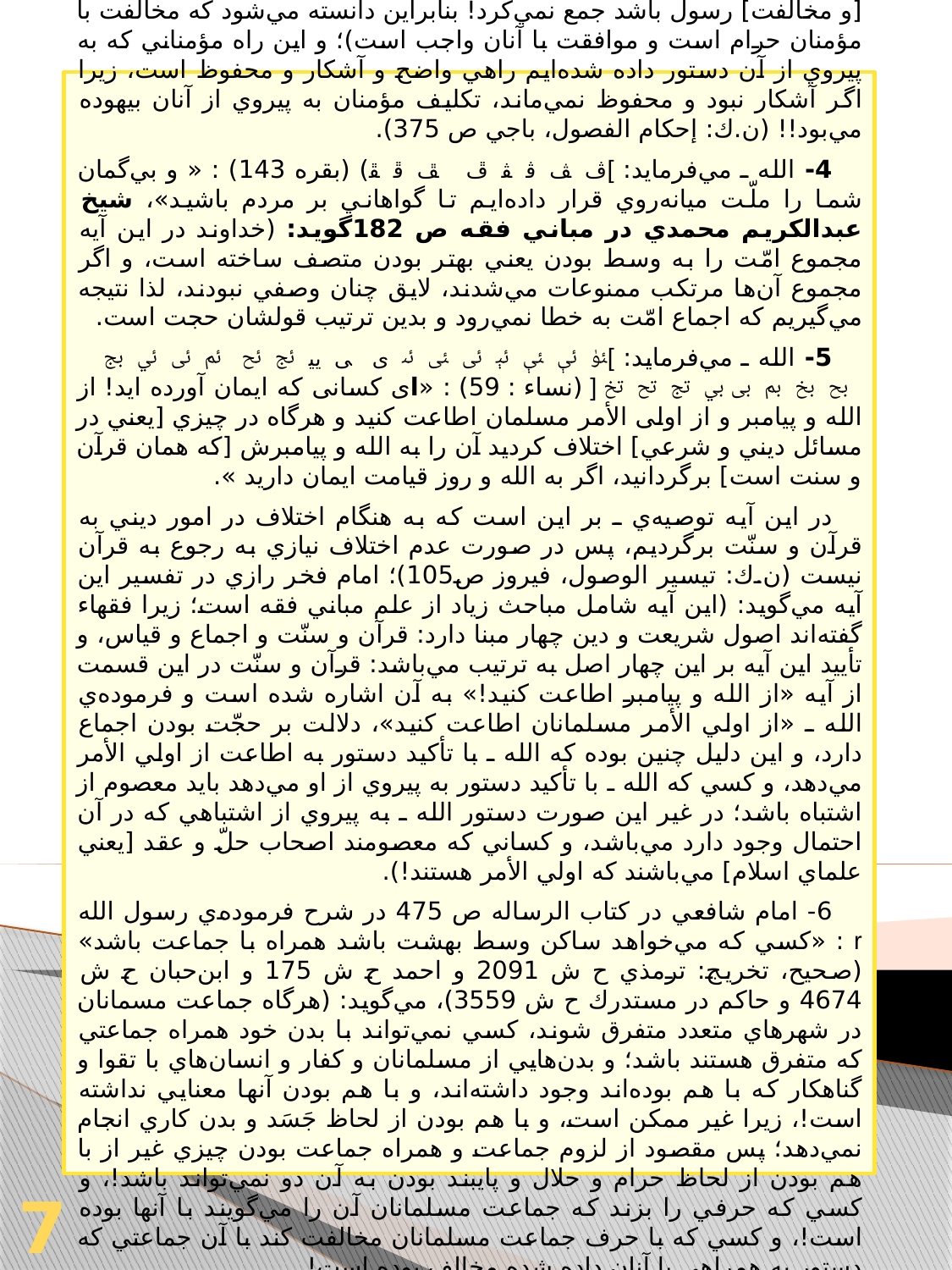

شيخ عبدالكريم محمدي در مباني فقه ص 182 گويد: (خداي متعال در اين آيه، مخالف راه رسول الله، و پيرو غير راه مؤمنان را به يك عقوبت تهديد كرده است، و اگر پيروي راه غير مؤمنان مباح بود، با ممنوع كه مشاقّه [و مخالفت] رسول باشد جمع نمي‌كرد! بنابراين دانسته مي‌شود كه مخالفت با مؤمنان حرام است و موافقت با آنان واجب است)؛ و اين راه مؤمناني كه به پيروي از آن دستور داده شده‌ايم راهي واضح و آشكار و محفوظ است، زيرا اگر آشكار نبود و محفوظ نمي‌ماند، تكليف مؤمنان به پيروي از آنان بيهوده مي‌بود!! (ن.ك: إحكام الفصول، باجي ص 375).
4- الله ـ مي‌فرمايد: ]ﭪ  ﭫ  ﭬ  ﭭ  ﭮ    ﭯ  ﭰ  ﭱ) (بقره 143) : « و بي‌گمان شما را ملّت ميانه‌روي قرار داده‌ايم تا گواهاني بر مردم باشيد»، شيخ عبدالكريم محمدي در مباني فقه ص 182گويد: (خداوند در اين آيه مجموع امّت را به وسط بودن يعني بهتر بودن متصف ساخته است، و اگر مجموع آن‌ها مرتكب ممنوعات مي‌شدند، لايق چنان وصفي نبودند، لذا نتيجه مي‌گيريم كه اجماع امّت به خطا نمي‌رود و بدين ترتيب قولشان حجت است.
5- الله ـ مي‌فرمايد: ]ﯵ  ﯶ  ﯷ  ﯸ  ﯹ  ﯺ  ﯻ  ﯼ   ﯽ  ﯾﯿ  ﰀ  ﰁ   ﰂ  ﰃ  ﰄ  ﰅ       ﰆ  ﰇ  ﰈ  ﰉ ﰊ  ﰋ  ﰌ  ﰍ [ (نساء : 59) : «ای کسانی که ایمان آورده اید! از الله و پیامبر و از اولی الأمر مسلمان اطاعت کنید و هرگاه در چيزي [يعني در مسائل ديني و شرعي] اختلاف كرديد آن را به الله و پيامبرش [كه همان قرآن و سنت است] برگردانيد، اگر به الله و روز قيامت ايمان داريد ».
در اين آيه توصيه‌ي ـ بر اين است كه به هنگام اختلاف در امور ديني به قرآن و سنّت برگرديم، پس در صورت عدم اختلاف نيازي به رجوع به قرآن نيست (ن.ك: تيسير الوصول، فيروز ص105)؛ امام فخر رازي در تفسير اين آيه مي‌گويد: (اين آيه شامل مباحث زياد از علم مباني فقه است؛ زيرا فقهاء گفته‌اند اصول شريعت و دين چهار مبنا دارد: قرآن و سنّت و اجماع و قياس، و تأييد اين آيه بر اين چهار اصل به ترتيب مي‌باشد: قرآن و سنّت در اين قسمت از آيه «از الله و پيامبر اطاعت كنيد!» به آن اشاره شده است و فرموده‌‌ي الله ـ «از اولي الأمر مسلمانان اطاعت كنيد»، دلالت بر حجّت بودن اجماع دارد، و اين دليل چنين بوده كه الله ـ با تأكيد دستور به اطاعت از اولي الأمر مي‌دهد، و كسي كه الله ـ با تأكيد دستور به پيروي از او مي‌دهد بايد معصوم از اشتباه باشد؛ در غير اين صورت دستور الله ـ به پيروي از اشتباهي كه در آن احتمال وجود دارد مي‌باشد، و كساني كه معصومند اصحاب حلّ و عقد [يعني علماي اسلام] مي‌باشند كه اولي الأمر هستند!).
6- امام شافعي در كتاب الرساله ص 475 در شرح فرموده‌ي رسول الله r : «كسي كه مي‌خواهد ساكن وسط بهشت باشد همراه با جماعت باشد» (صحيح، تخريج: ترمذي ح ش 2091 و احمد ح ش 175 و ابن‌حبان ح ش 4674 و حاكم در مستدرك ح ش 3559)، مي‌گويد: (هرگاه جماعت مسمانان در شهرهاي متعدد متفرق شوند، كسي نمي‌تواند با بدن خود همراه جماعتي كه متفرق هستند باشد؛ و بدن‌هايي از مسلمانان و كفار و انسان‌هاي با تقوا و گناهكار كه با هم بوده‌اند وجود داشته‌اند، و با هم بودن آنها معنايي نداشته است!، زيرا غير ممكن است، و با هم بودن از لحاظ جَسَد و بدن كاري انجام نمي‌دهد؛ پس مقصود از لزوم جماعت و همراه جماعت بودن چيزي غير از با هم بودن از لحاظ حرام و حلال و پايبند بودن به آن دو نمي‌تواند باشد!، و كسي كه حرفي را بزند كه جماعت مسلمانان آن را مي‌گويند با آنها بوده است!، و كسي كه با حرف جماعت مسلمانان مخالفت كند با آن جماعتي كه دستور به همراهي با آنان داده شده مخالف بوده است!.
غفلت نيز از جدايي مي‌آيد!، و اما جماعت مسلمانان – إن شاء الله - ممكن نيست كه تمامي آنان از معناي قرآن و سنت و قياس غافل باشند!).
77